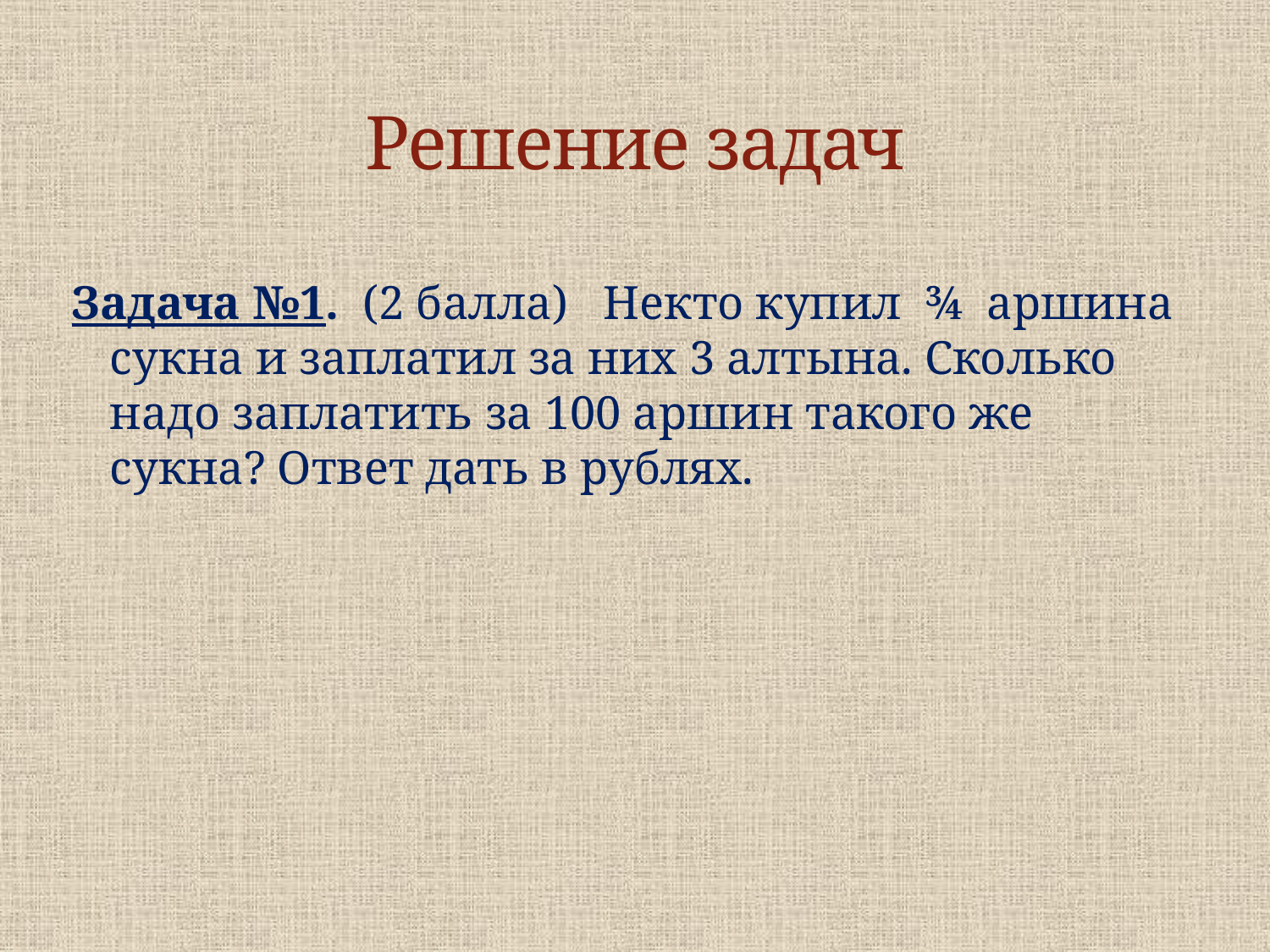

# Решение задач
Задача №1.  (2 балла)   Некто купил  ¾  аршина сукна и заплатил за них 3 алтына. Сколько надо заплатить за 100 аршин такого же сукна? Ответ дать в рублях.